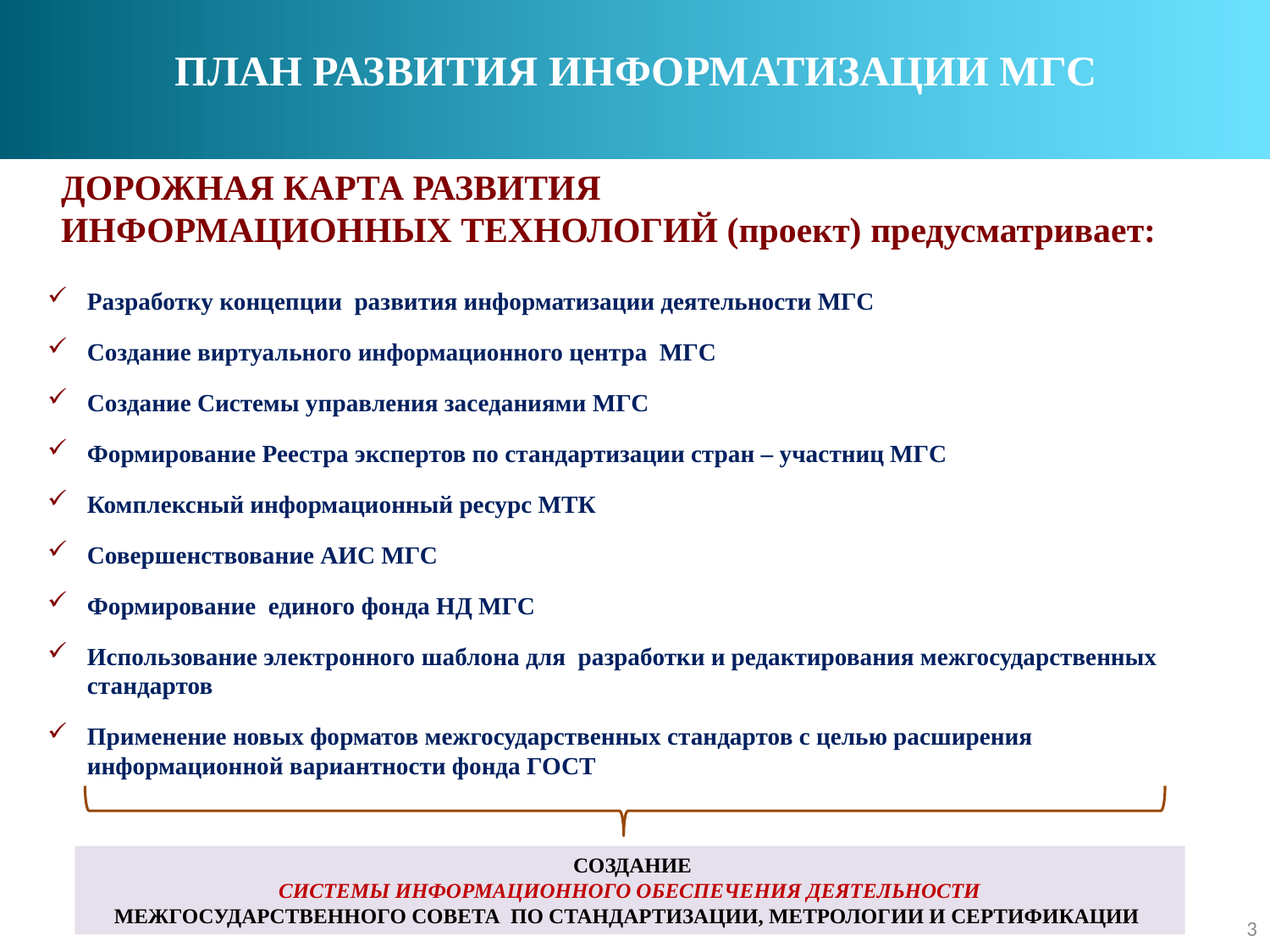

ПЛАН РАЗВИТИЯ ИНФОРМАТИЗАЦИИ МГС
ДОРОЖНАЯ КАРТА РАЗВИТИЯ
ИНФОРМАЦИОННЫХ ТЕХНОЛОГИЙ (проект) предусматривает:

Разработку концепции  развития информатизации деятельности МГС
Создание виртуального информационного центра  МГС
Создание Системы управления заседаниями МГС
Формирование Реестра экспертов по стандартизации стран – участниц МГС
Комплексный информационный ресурс МТК
Совершенствование АИС МГС
Формирование  единого фонда НД МГС
Использование электронного шаблона для  разработки и редактирования межгосударственных стандартов
Применение новых форматов межгосударственных стандартов с целью расширения информационной вариантности фонда ГОСТ
 СОЗДАНИЕ
 СИСТЕМЫ ИНФОРМАЦИОННОГО ОБЕСПЕЧЕНИЯ ДЕЯТЕЛЬНОСТИ
МЕЖГОСУДАРСТВЕННОГО СОВЕТА  ПО СТАНДАРТИЗАЦИИ, МЕТРОЛОГИИ И СЕРТИФИКАЦИИ
3